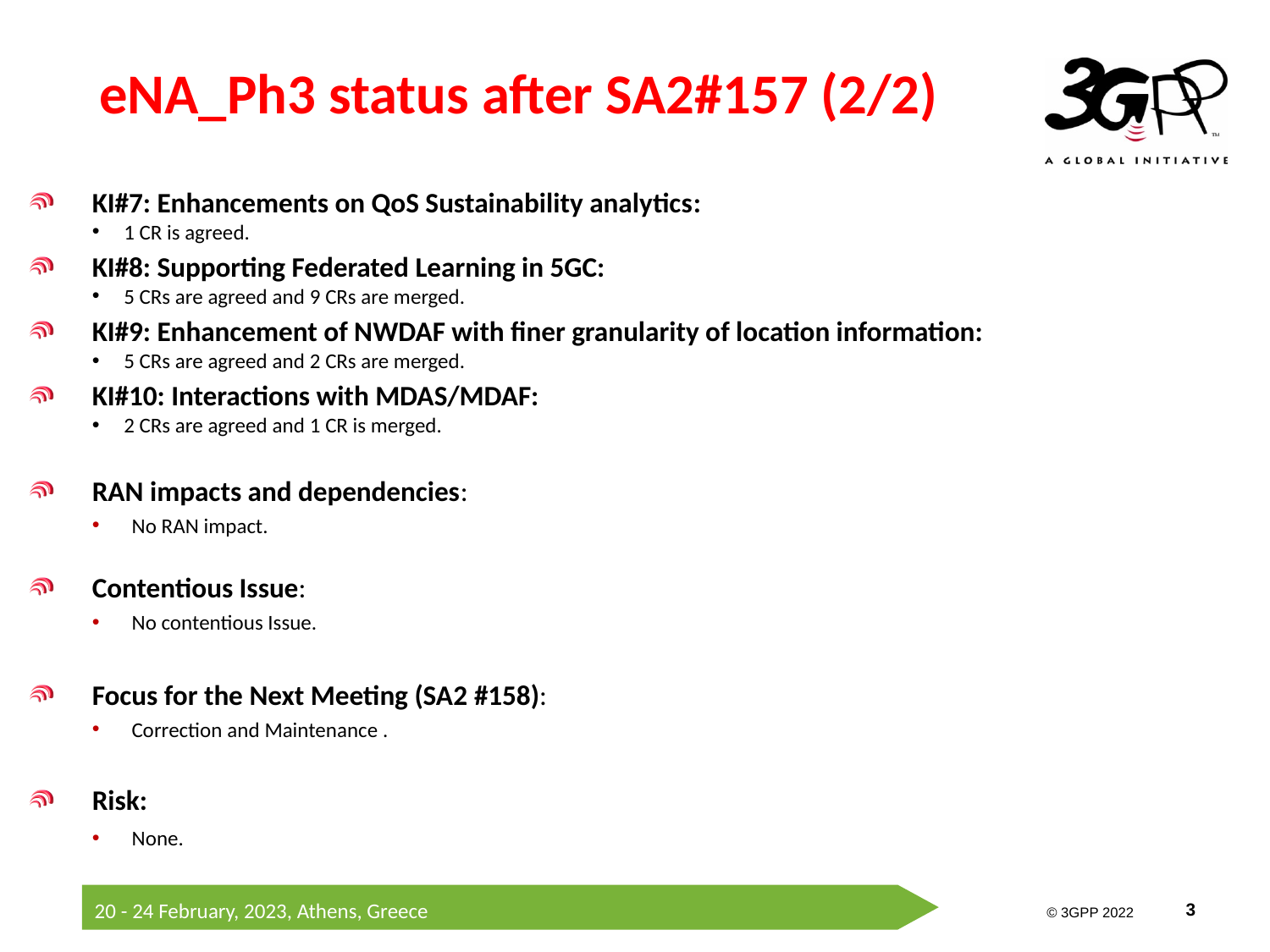

# eNA_Ph3 status after SA2#157 (2/2)
KI#7: Enhancements on QoS Sustainability analytics:
1 CR is agreed.
KI#8: Supporting Federated Learning in 5GC:
5 CRs are agreed and 9 CRs are merged.
KI#9: Enhancement of NWDAF with finer granularity of location information:
5 CRs are agreed and 2 CRs are merged.
KI#10: Interactions with MDAS/MDAF:
2 CRs are agreed and 1 CR is merged.

RAN impacts and dependencies:
No RAN impact.

Contentious Issue:
No contentious Issue.

Focus for the Next Meeting (SA2 #158):
Correction and Maintenance .

Risk:
None.